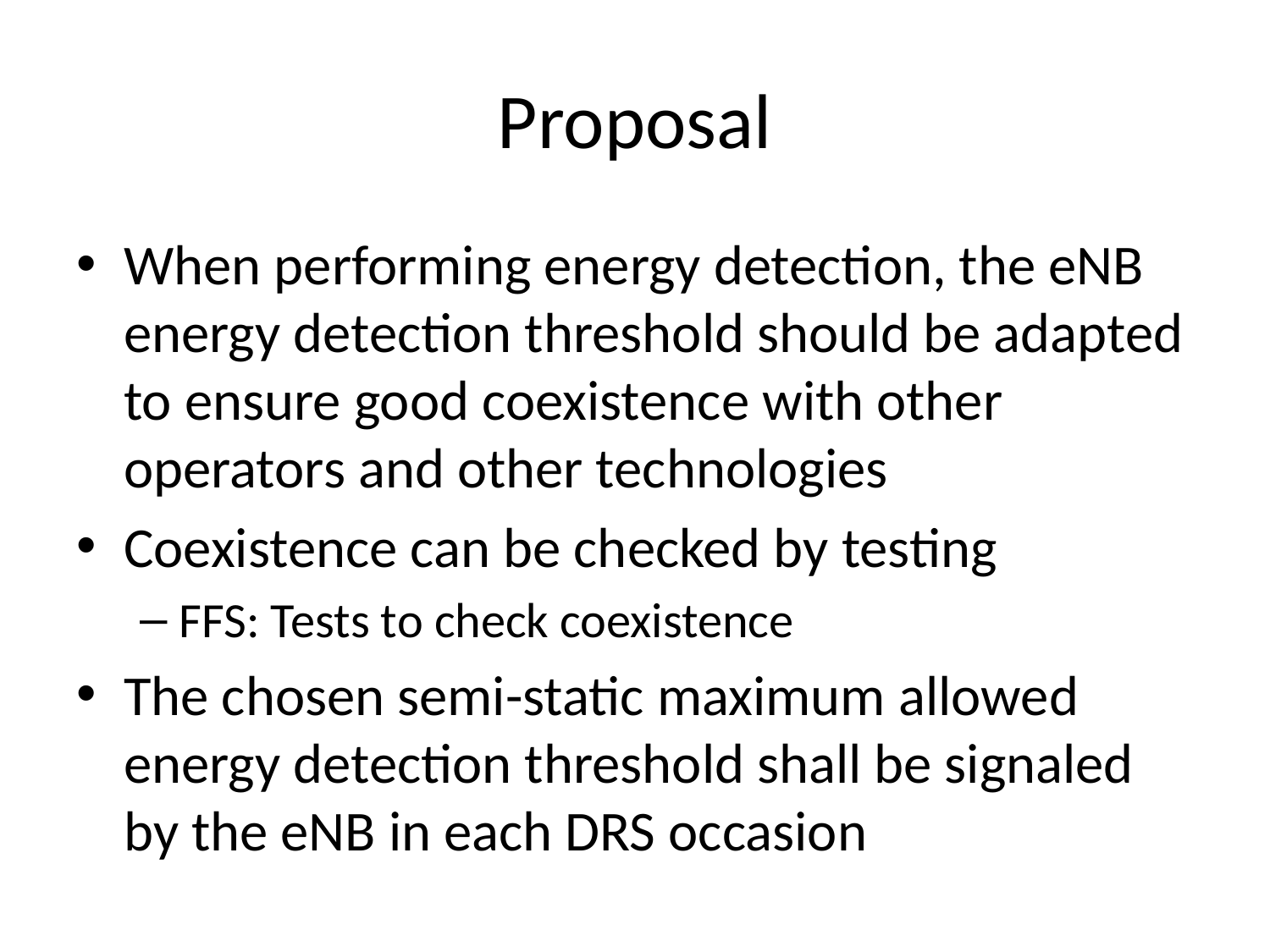

# Proposal
When performing energy detection, the eNB energy detection threshold should be adapted to ensure good coexistence with other operators and other technologies
Coexistence can be checked by testing
FFS: Tests to check coexistence
The chosen semi-static maximum allowed energy detection threshold shall be signaled by the eNB in each DRS occasion